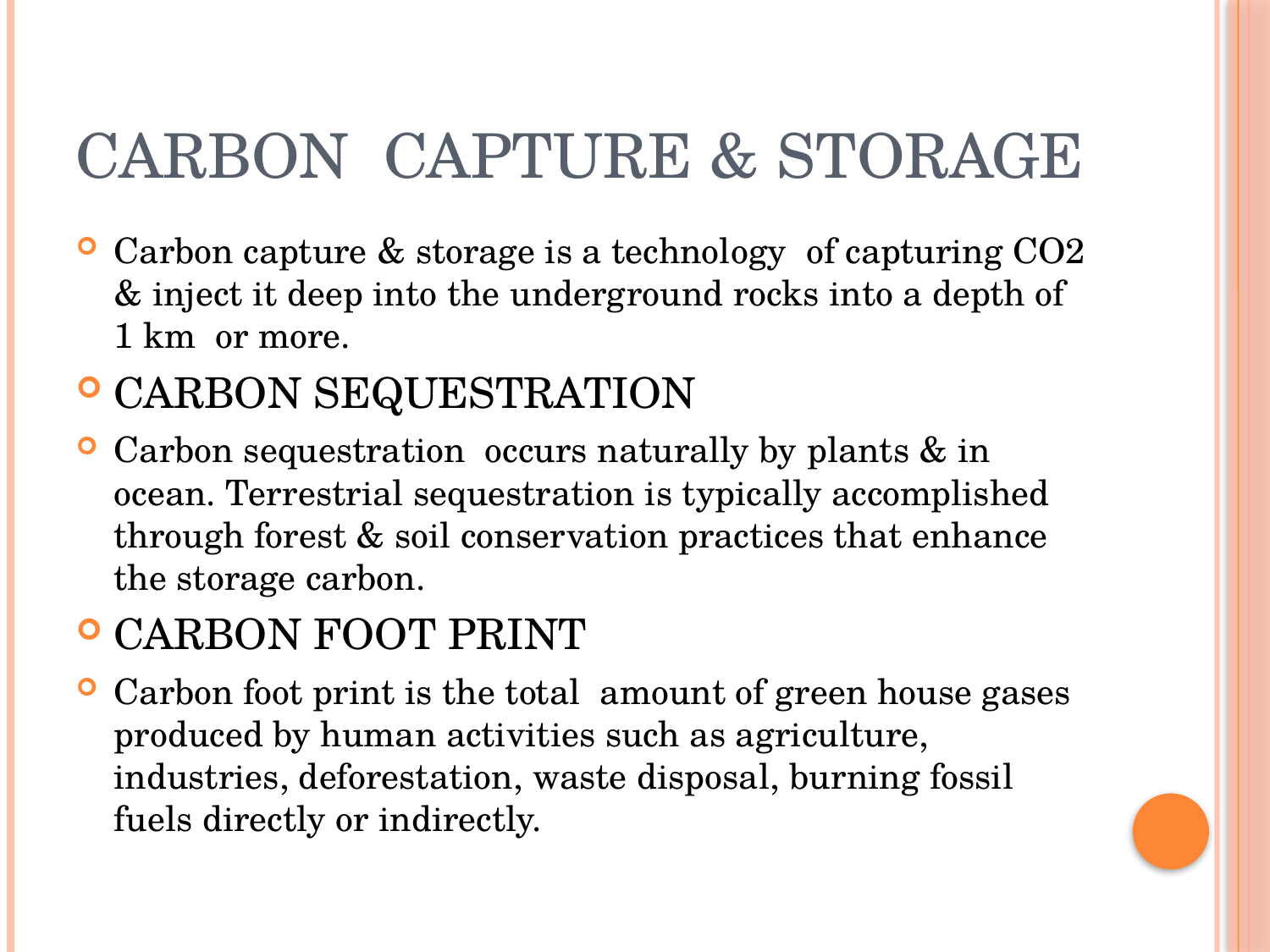

# CARBON  CAPTURE & STORAGE
Carbon capture & storage is a technology  of capturing CO2 & inject it deep into the underground rocks into a depth of 1 km  or more.
CARBON SEQUESTRATION
Carbon sequestration  occurs naturally by plants & in  ocean. Terrestrial sequestration is typically accomplished through forest & soil conservation practices that enhance  the storage carbon.
CARBON FOOT PRINT
Carbon foot print is the total  amount of green house gases produced by human activities such as agriculture, industries, deforestation, waste disposal, burning fossil fuels directly or indirectly.